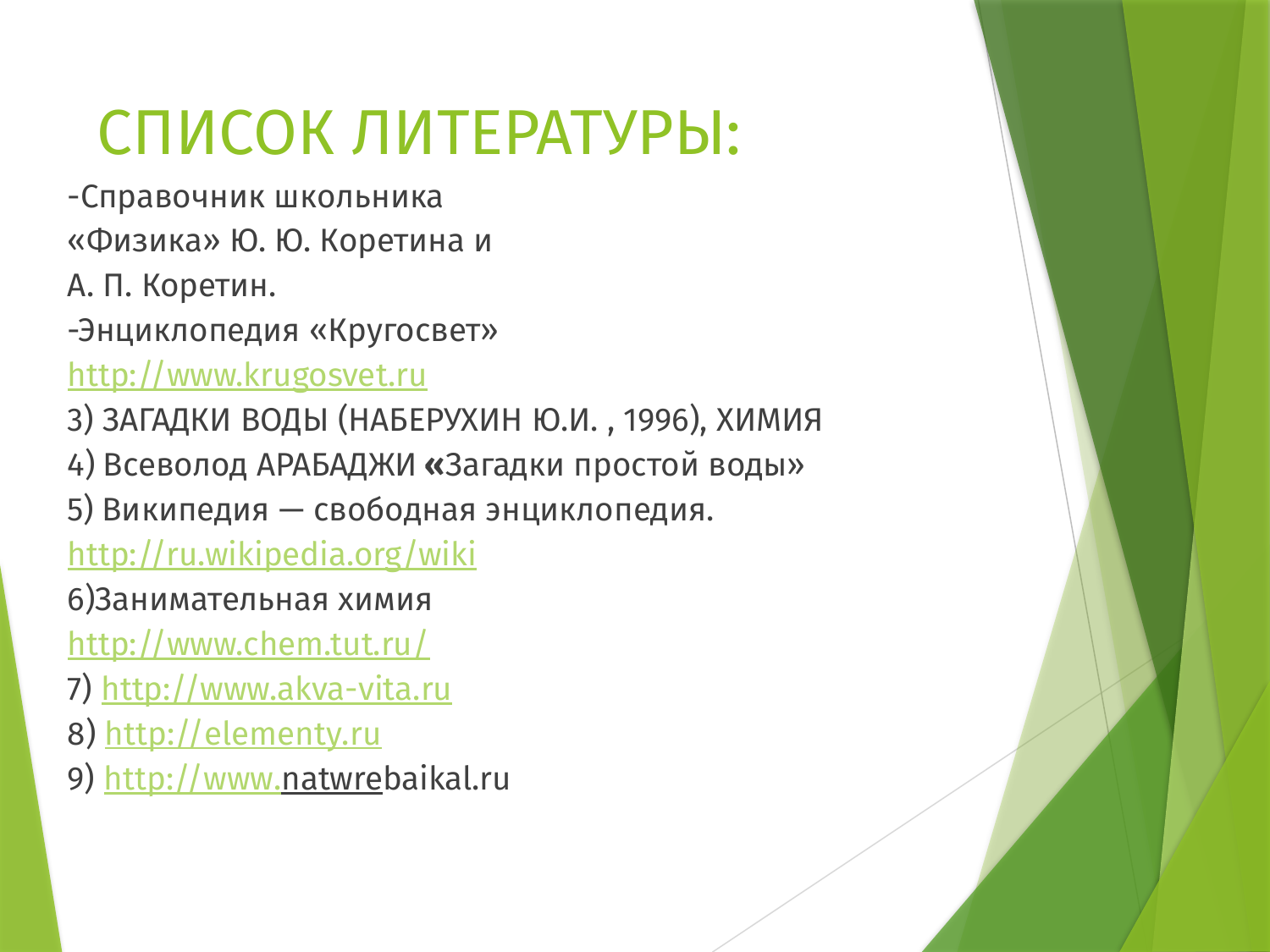

# СПИСОК ЛИТЕРАТУРЫ:
-Справочник школьника
«Физика» Ю. Ю. Коретина и
А. П. Коретин.
-Энциклопедия «Кругосвет»
http://www.krugosvet.ru
3) ЗАГАДКИ ВОДЫ (НАБЕРУХИН Ю.И. , 1996), ХИМИЯ
4) Всеволод АРАБАДЖИ «Загадки простой воды»
5) Википедия — свободная энциклопедия.
http://ru.wikipedia.org/wiki
6)Занимательная химия
http://www.chem.tut.ru/
7) http://www.akva-vita.ru
8) http://elementy.ru
9) http://www.natwrebaikal.ru